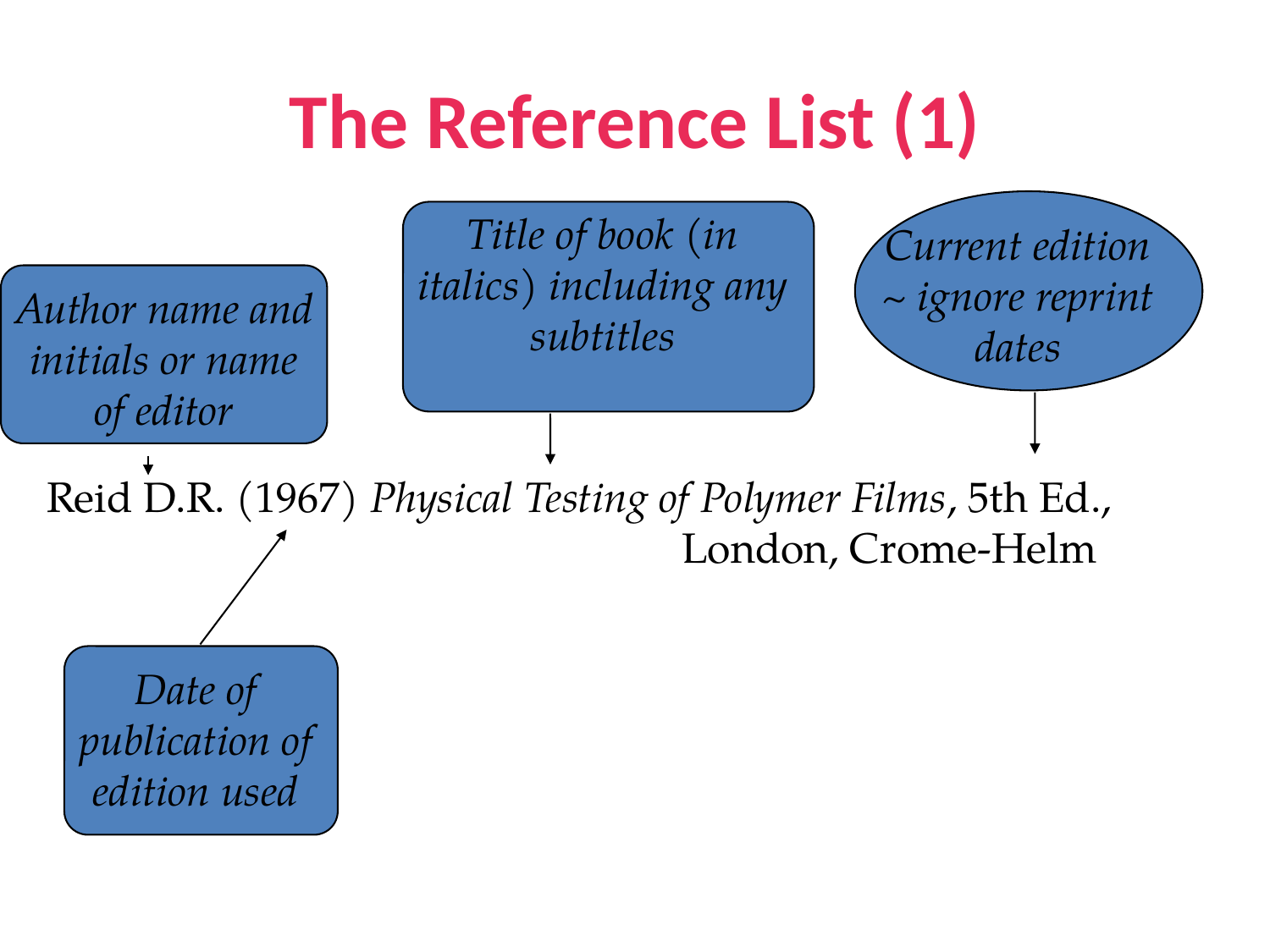

# The Reference List (1)

Title of book (in italics) including any subtitles

Current edition ~ ignore reprint dates

Author name and initials or name of editor

Reid D.R. (1967) Physical Testing of Polymer Films, 5th Ed.,
					London, Crome-Helm

Date of publication of edition used